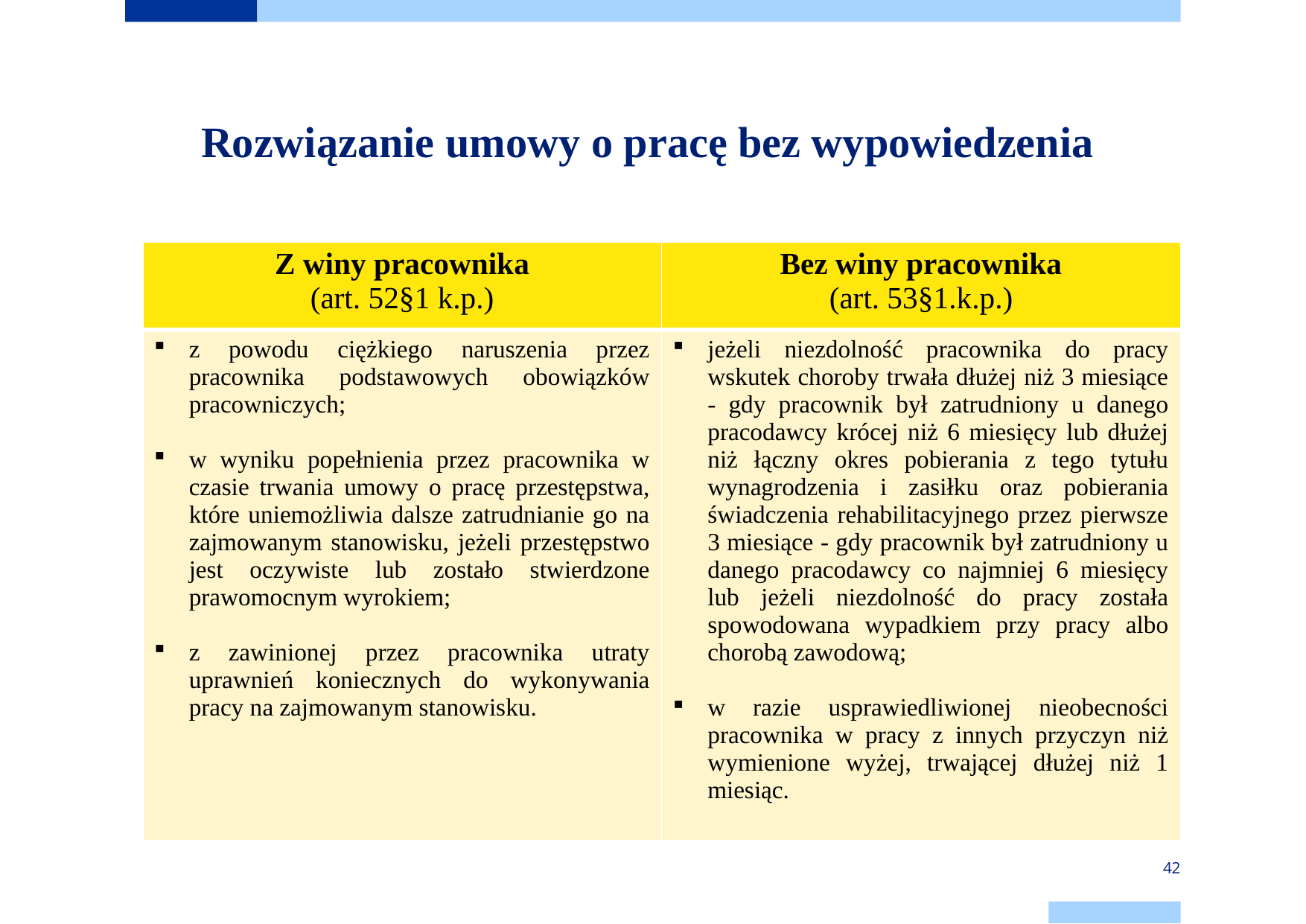

# Rozwiązanie umowy o pracę bez wypowiedzenia
| Z winy pracownika (art. 52§1 k.p.) | Bez winy pracownika (art. 53§1.k.p.) |
| --- | --- |
| z powodu ciężkiego naruszenia przez pracownika podstawowych obowiązków pracowniczych; w wyniku popełnienia przez pracownika w czasie trwania umowy o pracę przestępstwa, które uniemożliwia dalsze zatrudnianie go na zajmowanym stanowisku, jeżeli przestępstwo jest oczywiste lub zostało stwierdzone prawomocnym wyrokiem; z zawinionej przez pracownika utraty uprawnień koniecznych do wykonywania pracy na zajmowanym stanowisku. | jeżeli niezdolność pracownika do pracy wskutek choroby trwała dłużej niż 3 miesiące - gdy pracownik był zatrudniony u danego pracodawcy krócej niż 6 miesięcy lub dłużej niż łączny okres pobierania z tego tytułu wynagrodzenia i zasiłku oraz pobierania świadczenia rehabilitacyjnego przez pierwsze 3 miesiące - gdy pracownik był zatrudniony u danego pracodawcy co najmniej 6 miesięcy lub jeżeli niezdolność do pracy została spowodowana wypadkiem przy pracy albo chorobą zawodową; w razie usprawiedliwionej nieobecności pracownika w pracy z innych przyczyn niż wymienione wyżej, trwającej dłużej niż 1 miesiąc. |
42